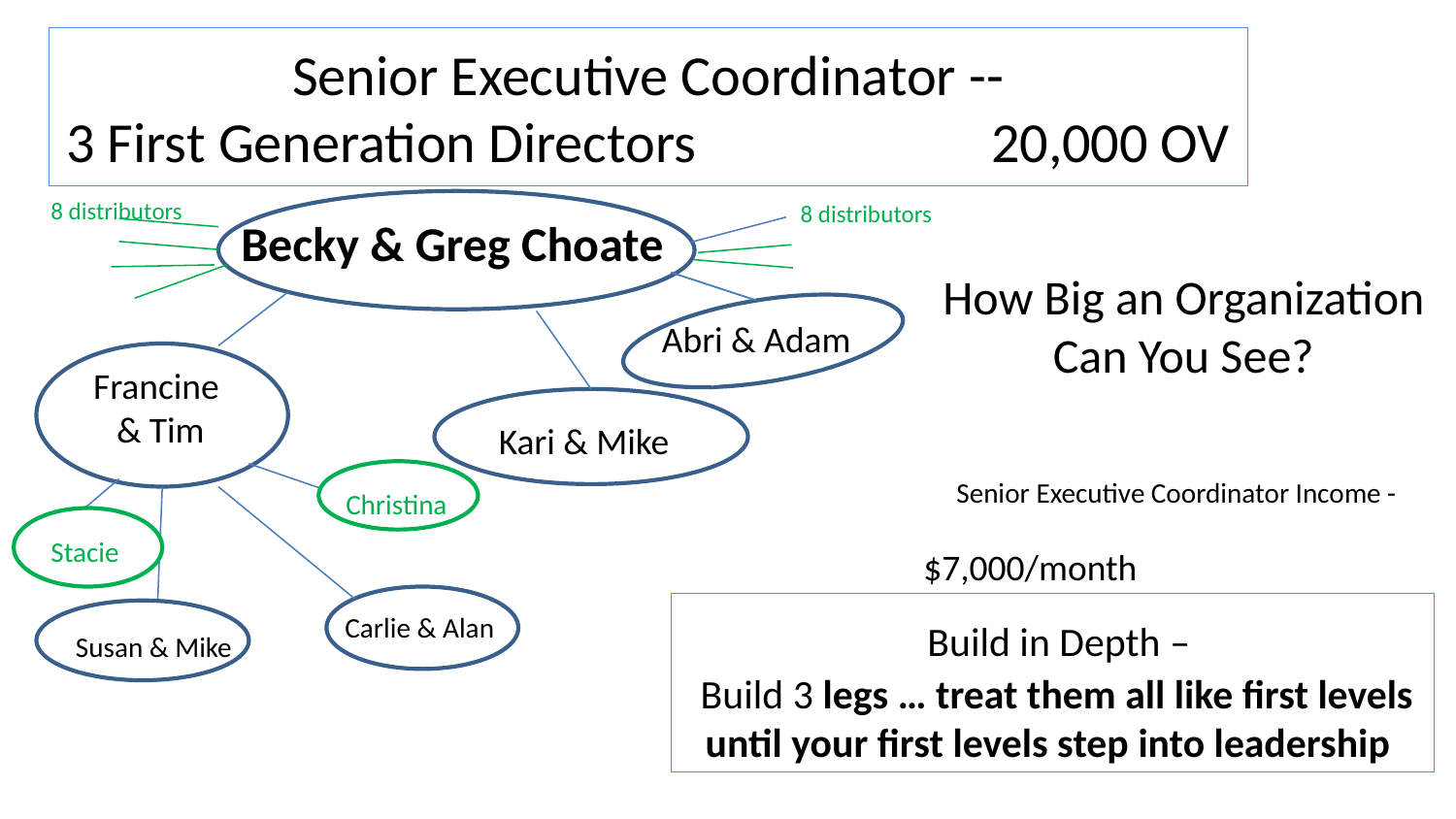

# Senior Executive Coordinator -- 3 First Generation Directors		    20,000 OV
8 distributors

8 distributors
Becky & Greg Choate
How Big an Organization Can You See?
Lauren BLreede
Abri & Adam
Sarah
Francine
& Tim

Kari & Mike
    Senior Executive Coordinator Income - 		$7,000/month
Ca
Christina
CSa
Stacie
Ca
 Build in Depth –
 Build 3 legs … treat them all like first levels until your first levels step into leadership

Carlie & Alan
    Susan & Mike